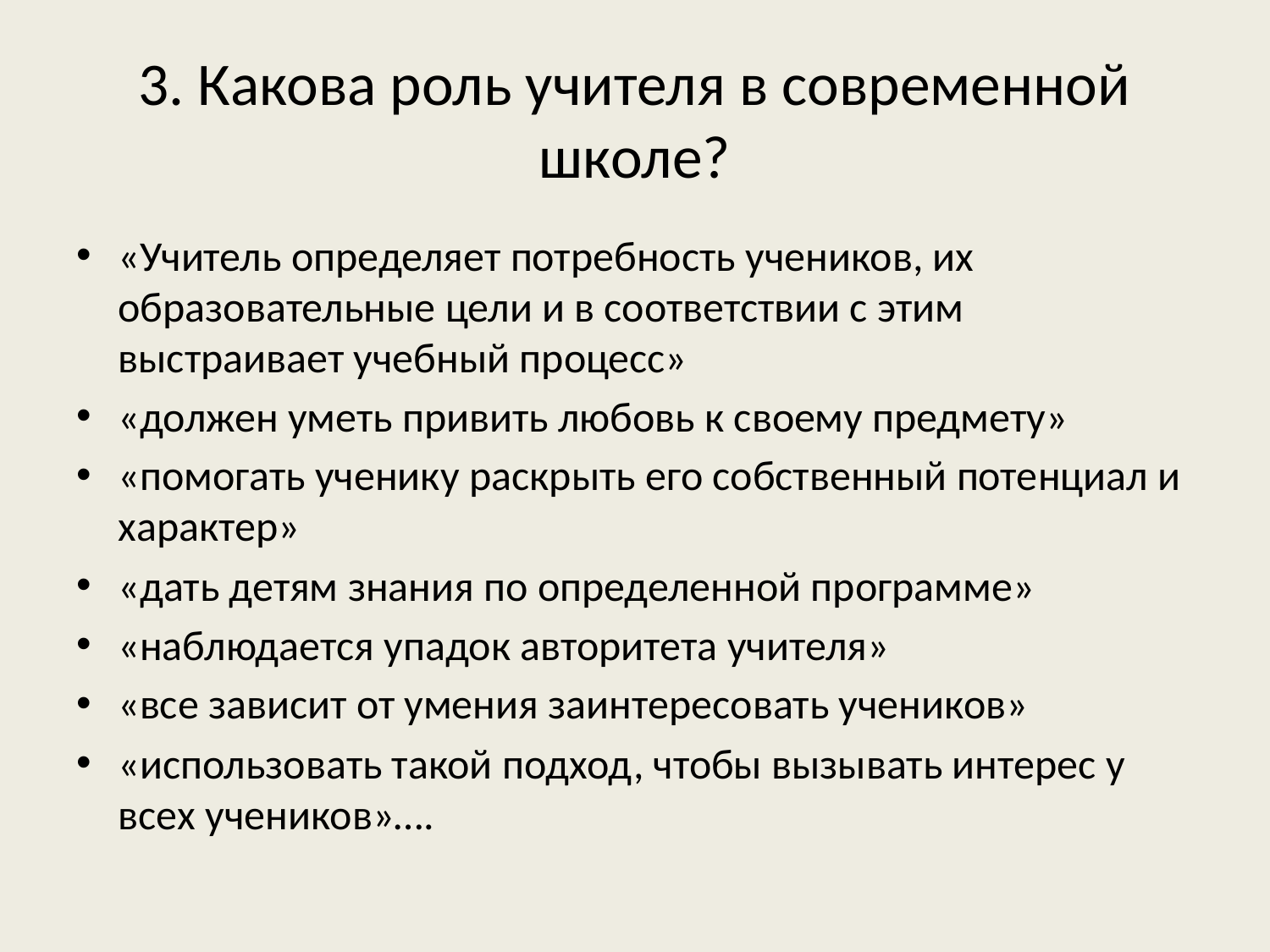

# 3. Какова роль учителя в современной школе?
«Учитель определяет потребность учеников, их образовательные цели и в соответствии с этим выстраивает учебный процесс»
«должен уметь привить любовь к своему предмету»
«помогать ученику раскрыть его собственный потенциал и характер»
«дать детям знания по определенной программе»
«наблюдается упадок авторитета учителя»
«все зависит от умения заинтересовать учеников»
«использовать такой подход, чтобы вызывать интерес у всех учеников»….